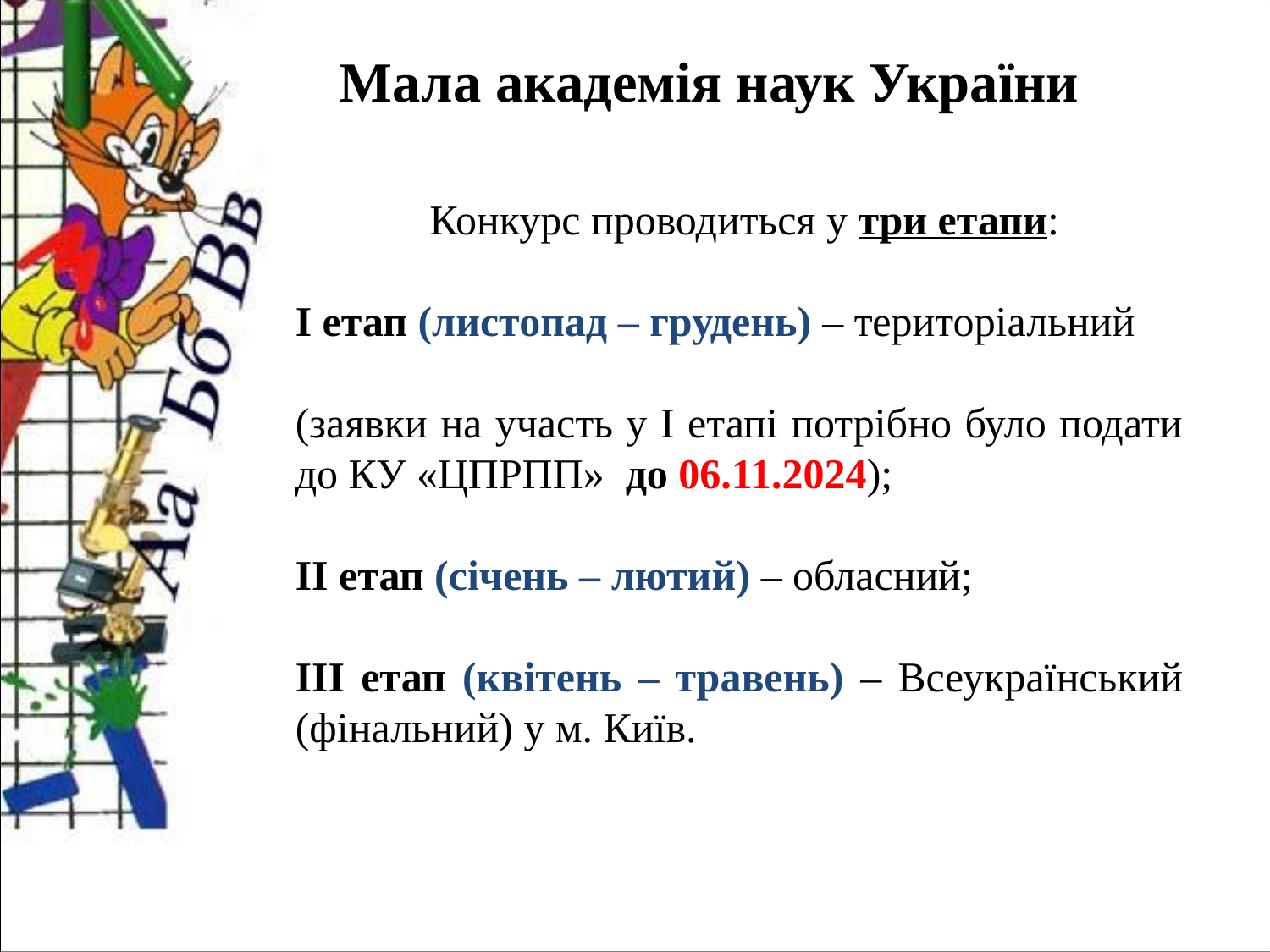

Мала академія наук України
 Конкурс проводиться у три етапи:

І етап (листопад – грудень) – територіальний

(заявки на участь у І етапі потрібно було подати до КУ «ЦПРПП»  до 06.11.2024);

ІІ етап (січень – лютий) – обласний;

ІІІ етап (квітень – травень) – Всеукраїнський (фінальний) у м. Київ.